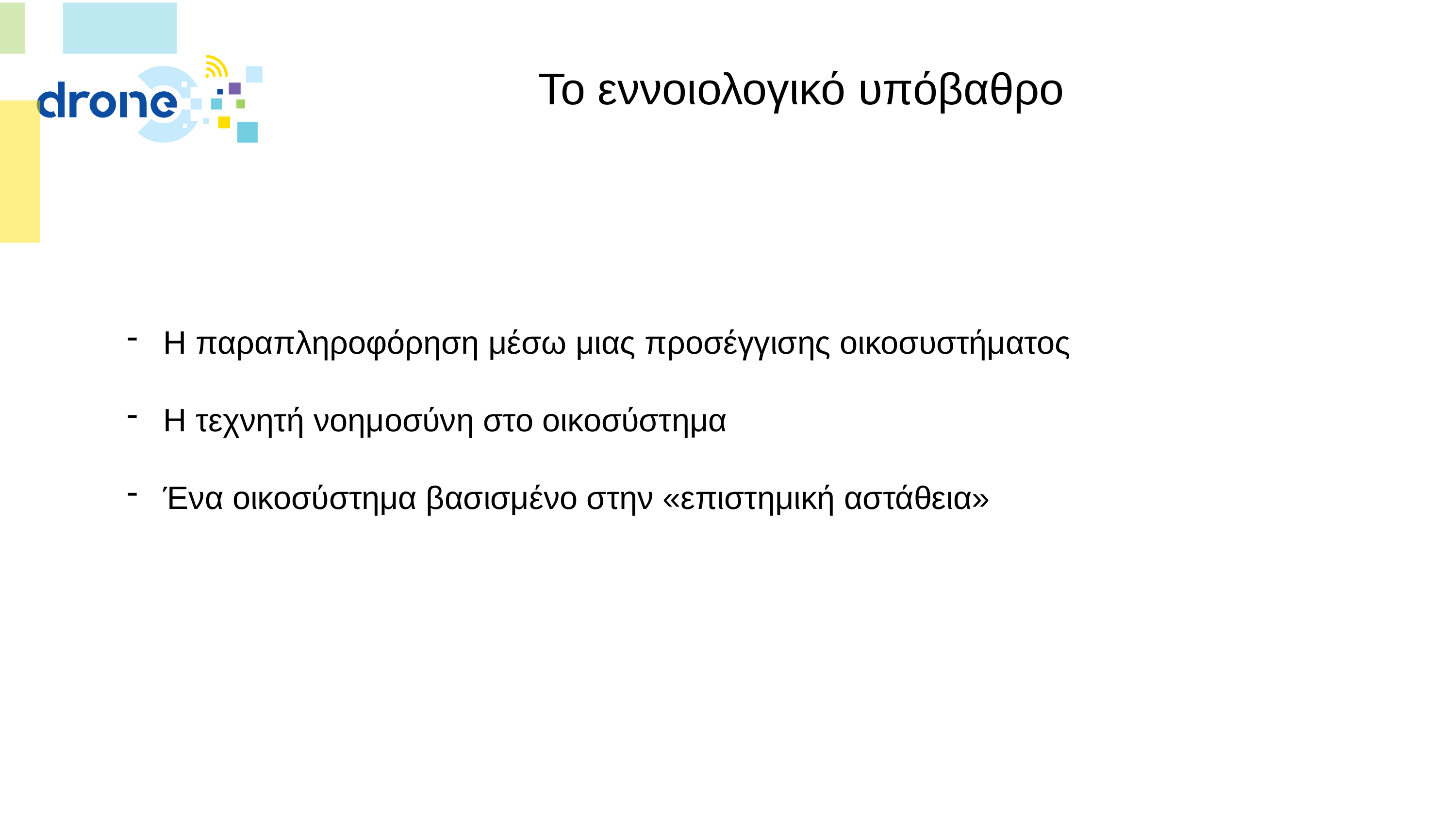

# Το εννοιολογικό υπόβαθρο

Η παραπληροφόρηση μέσω μιας προσέγγισης οικοσυστήματος

Η τεχνητή νοημοσύνη στο οικοσύστημα

Ένα οικοσύστημα βασισμένο στην «επιστημική αστάθεια»